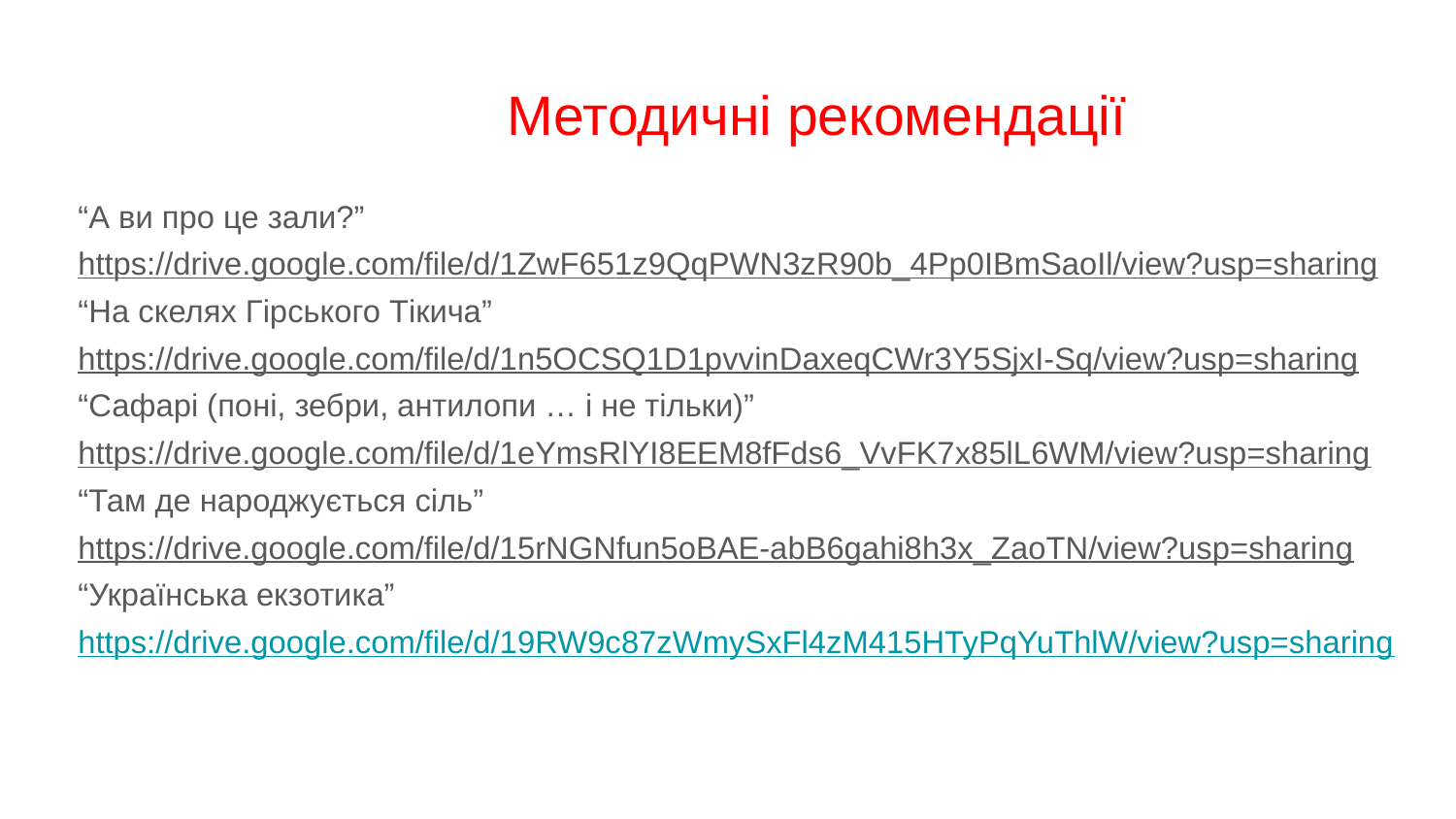

# Методичні рекомендації
“А ви про це зали?”
https://drive.google.com/file/d/1ZwF651z9QqPWN3zR90b_4Pp0IBmSaoIl/view?usp=sharing
“На скелях Гірського Тікича”
https://drive.google.com/file/d/1n5OCSQ1D1pvvinDaxeqCWr3Y5SjxI-Sq/view?usp=sharing
“Сафарі (поні, зебри, антилопи … і не тільки)”
https://drive.google.com/file/d/1eYmsRlYI8EEM8fFds6_VvFK7x85lL6WM/view?usp=sharing
“Там де народжується сіль”
https://drive.google.com/file/d/15rNGNfun5oBAE-abB6gahi8h3x_ZaoTN/view?usp=sharing
“Українська екзотика”
https://drive.google.com/file/d/19RW9c87zWmySxFl4zM415HTyPqYuThlW/view?usp=sharing